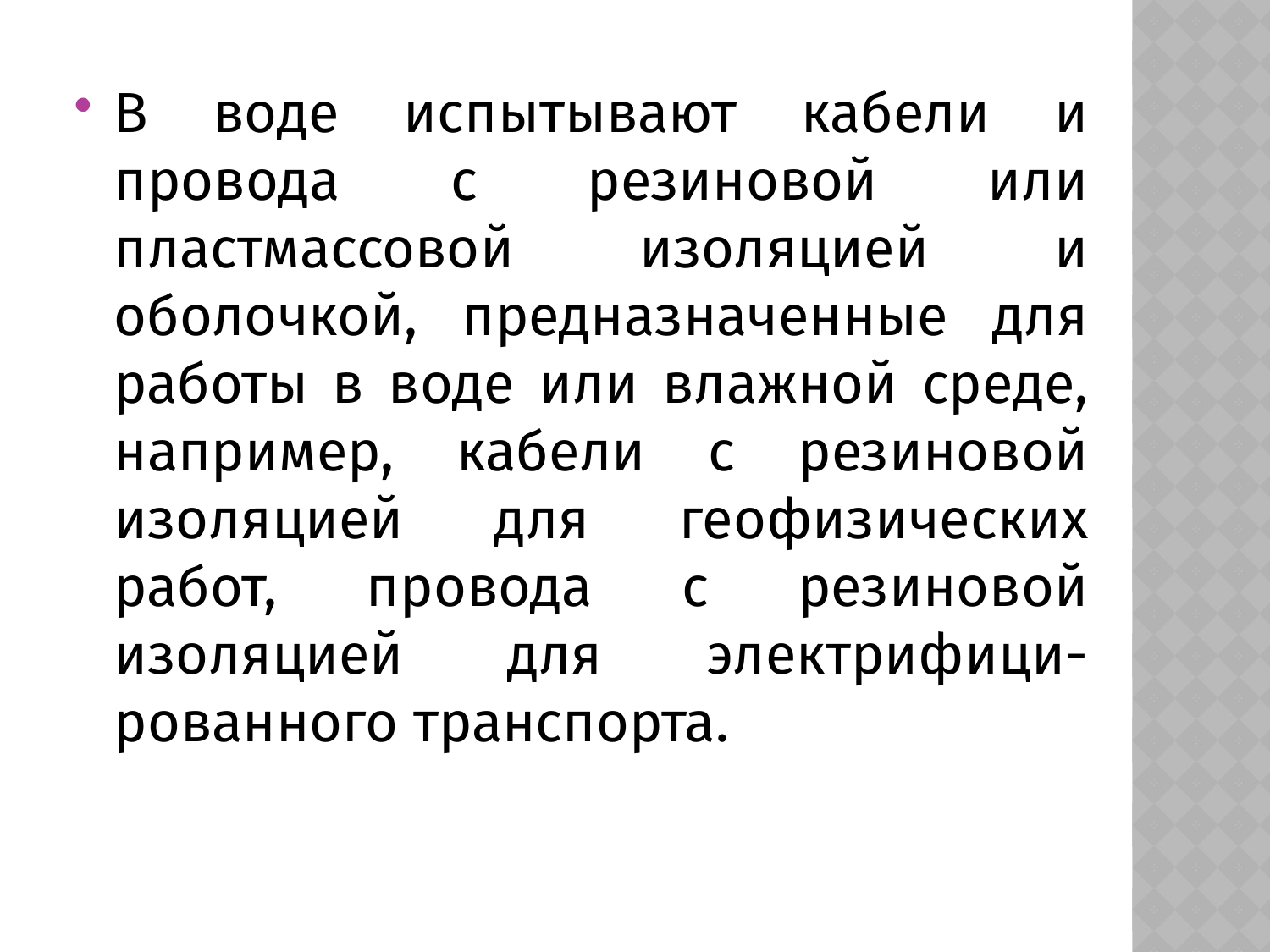

#
В воде испытывают кабели и провода с резиновой или пластмассовой изоляцией и оболочкой, предназначенные для работы в воде или влажной среде, например, кабели с резиновой изоляцией для геофизических работ, провода с резиновой изоляцией для электрифици-рованного транспорта.